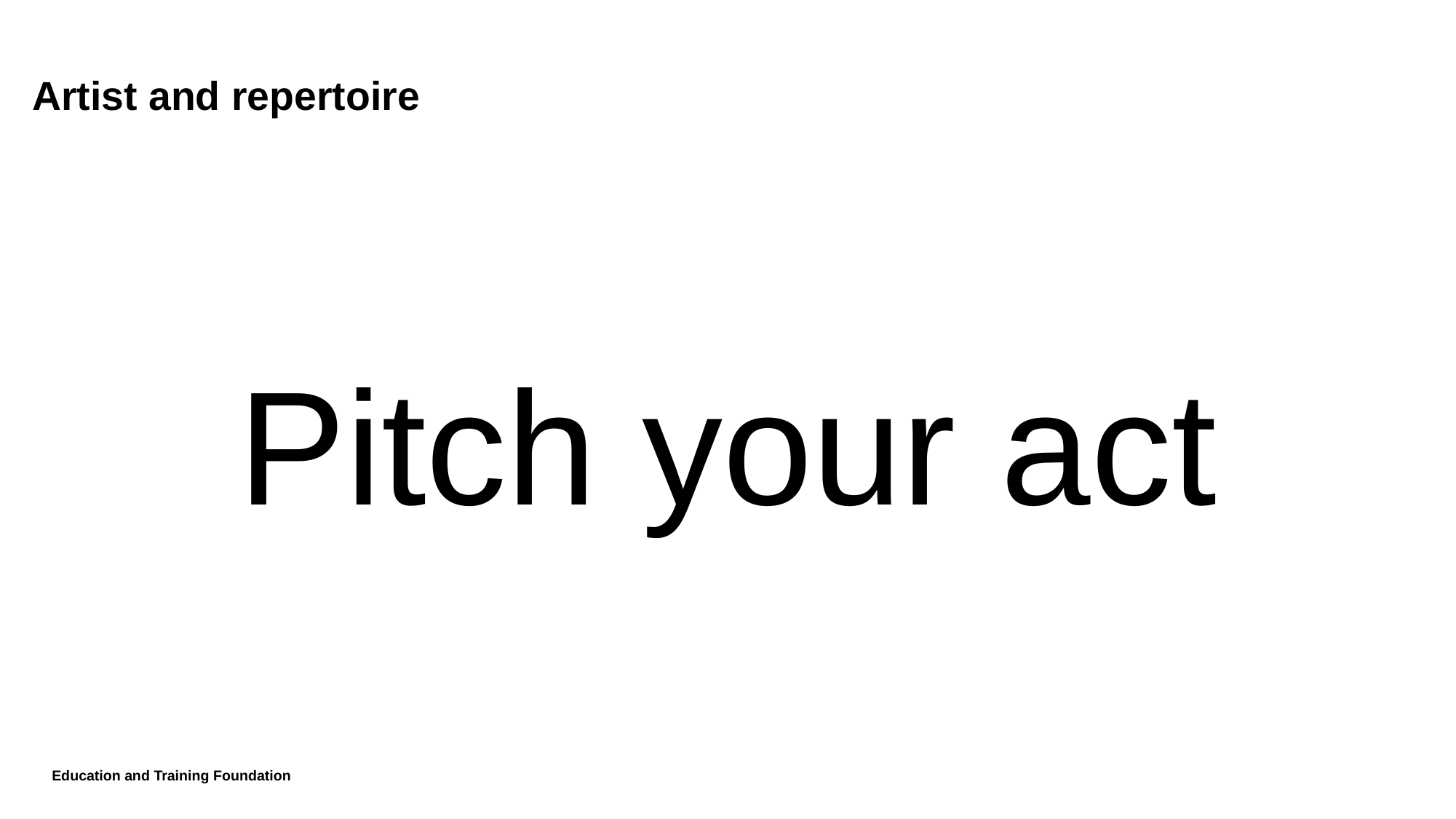

# Artist and repertoire
Pitch your act

Education and Training Foundation